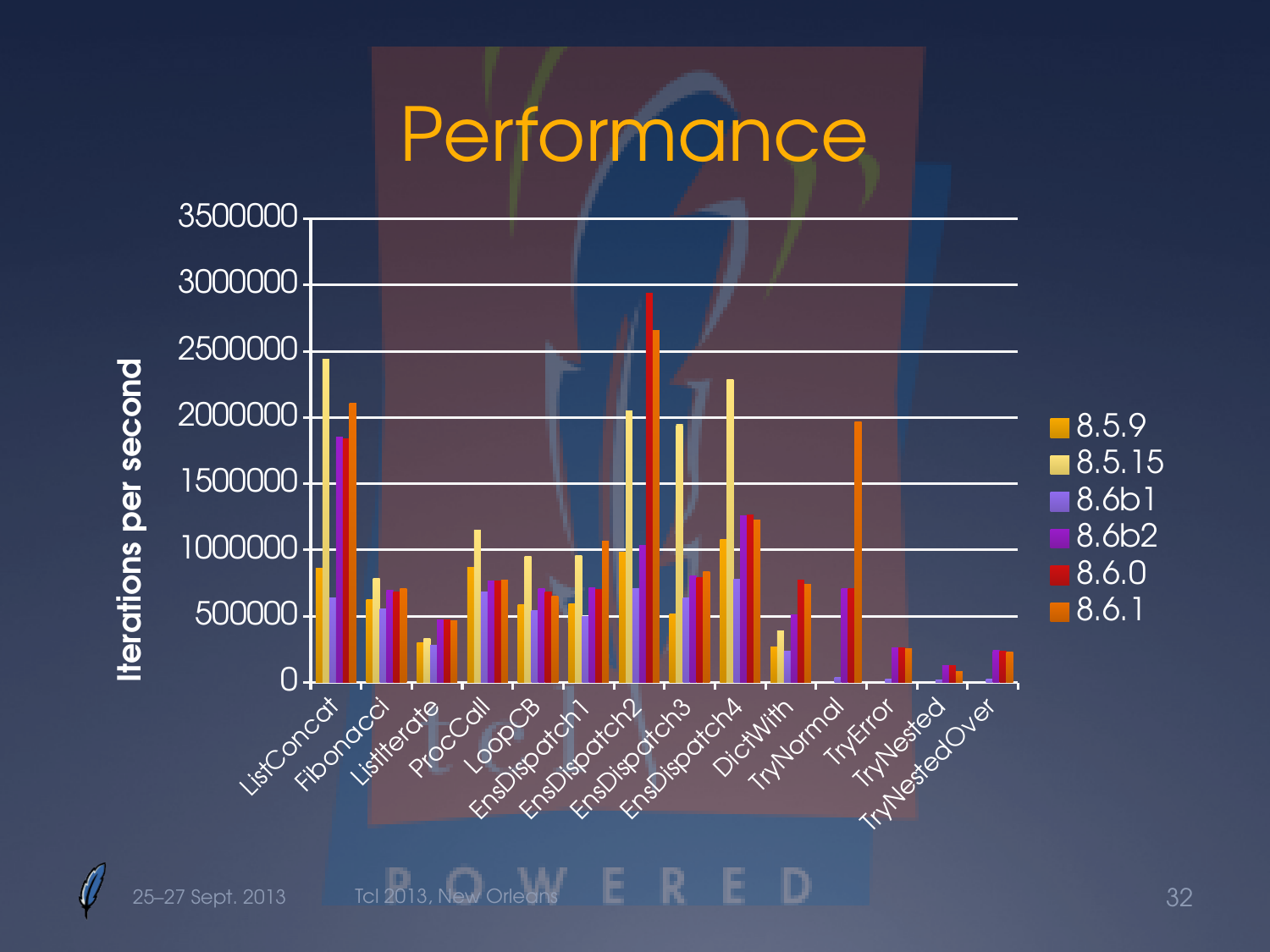

# Performance

### Chart

| Category | 8.5.9 | 8.5.15 | 8.6b1 | 8.6b2 | 8.6.0 | 8.6.1 |
|---|---|---|---|---|---|---|
| ListConcat | 861369.4740994812 | 2440816.30660558 | 640104.8747826843 | 1850046.34366091 | 1840556.28973301 | 2110862.49841685 |
| Fibonacci | 628700.6894331761 | 786770.9190585813 | 552879.9238794921 | 697353.4738314622 | 683987.5103880601 | 708519.880713593 |
| ListIterate | 302490.5864929484 | 330753.3469758063 | 277927.7043338378 | 473828.3291533777 | 470978.3161583241 | 462990.8281516943 |
| ProcCall | 868846.7189306929 | 1150051.86733922 | 685406.1271195327 | 764334.910156253 | 766908.2171914745 | 769442.0698607233 |
| LoopCB | 589012.7910017692 | 951691.2028520281 | 540648.6702745953 | 709454.330296396 | 685822.1361439239 | 650124.4663290787 |
| EnsDispatch1 | 591483.932634712 | 959268.5002124779 | 495248.3398037529 | 714876.508657512 | 699632.9026159972 | 1063390.85568935 |
| EnsDispatch2 | 981449.620718794 | 2051122.16893863 | 708349.2416767193 | 1034171.08085356 | 2936193.57737017 | 2657221.13128532 |
| EnsDispatch3 | 515977.2350843881 | 1948019.05941848 | 641559.0397914163 | 807070.5839720622 | 794608.7386301421 | 839682.0292091789 |
| EnsDispatch4 | 1082279.19339896 | 2288774.70446197 | 781298.2207495617 | 1261393.53712407 | 1261840.7985938 | 1224427.82487743 |
| DictWith | 266428.08919373 | 389551.6027321591 | 238167.9360223763 | 513854.5462767127 | 773607.0045472619 | 739967.885393774 |
| TryNormal | None | None | 36746.22604316012 | 708713.2036104684 | 710455.8497868988 | 1966081.16769493 |
| TryError | None | None | 25526.51826178603 | 259856.2163583646 | 259365.9643382174 | 253725.1932878522 |
| TryNested | None | None | 17003.64634694087 | 130219.6936451487 | 130797.4327079908 | 83597.86484365359 |
| TryNestedOver | None | None | 24779.43269421642 | 241784.3491540086 | 238303.6970912174 | 232054.9041903314 |
25–27 Sept. 2013
Tcl 2013, New Orleans
32